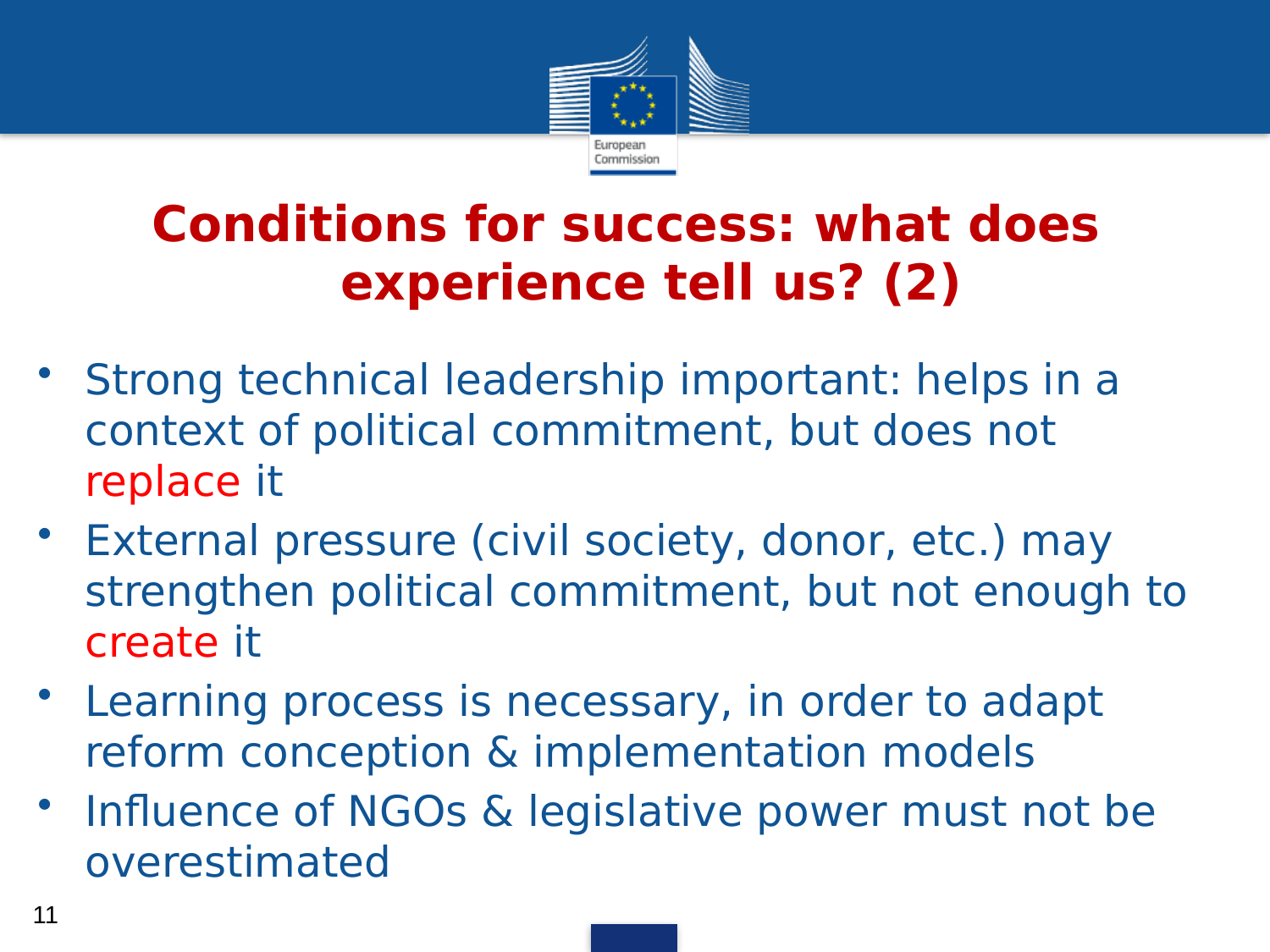

# Conditions for success: what does experience tell us? (2)
Strong technical leadership important: helps in a context of political commitment, but does not replace it
External pressure (civil society, donor, etc.) may strengthen political commitment, but not enough to create it
Learning process is necessary, in order to adapt reform conception & implementation models
Influence of NGOs & legislative power must not be overestimated
11